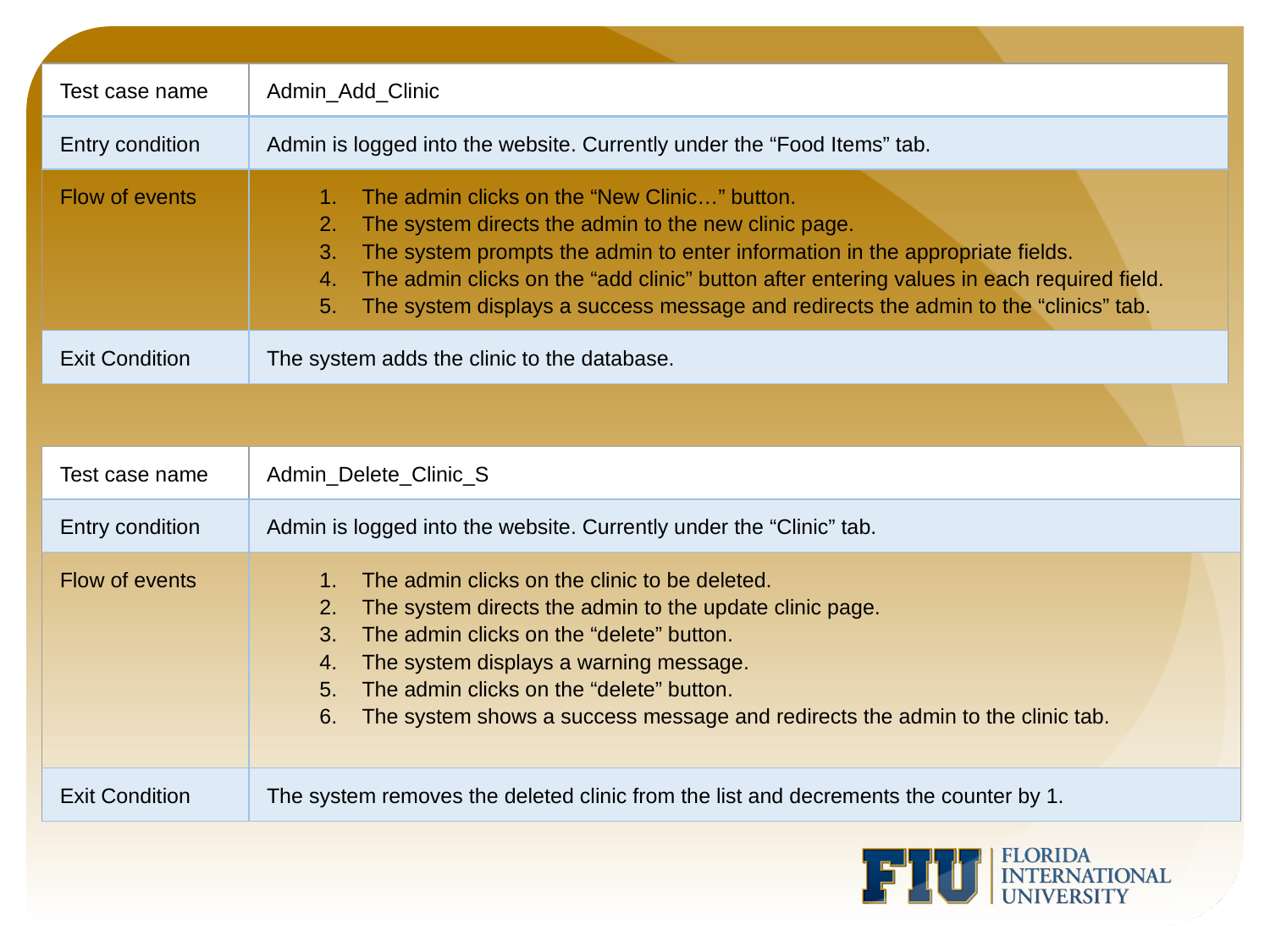

| Test case name | Admin\_Add\_Clinic |
| --- | --- |
| Entry condition | Admin is logged into the website. Currently under the “Food Items” tab. |
| Flow of events | The admin clicks on the “New Clinic…” button. The system directs the admin to the new clinic page. The system prompts the admin to enter information in the appropriate fields. The admin clicks on the “add clinic” button after entering values in each required field. The system displays a success message and redirects the admin to the “clinics” tab. |
| Exit Condition | The system adds the clinic to the database. |
| Test case name | Admin\_Delete\_Clinic\_S |
| --- | --- |
| Entry condition | Admin is logged into the website. Currently under the “Clinic” tab. |
| Flow of events | The admin clicks on the clinic to be deleted. The system directs the admin to the update clinic page. The admin clicks on the “delete” button. The system displays a warning message. The admin clicks on the “delete” button. The system shows a success message and redirects the admin to the clinic tab. |
| Exit Condition | The system removes the deleted clinic from the list and decrements the counter by 1. |